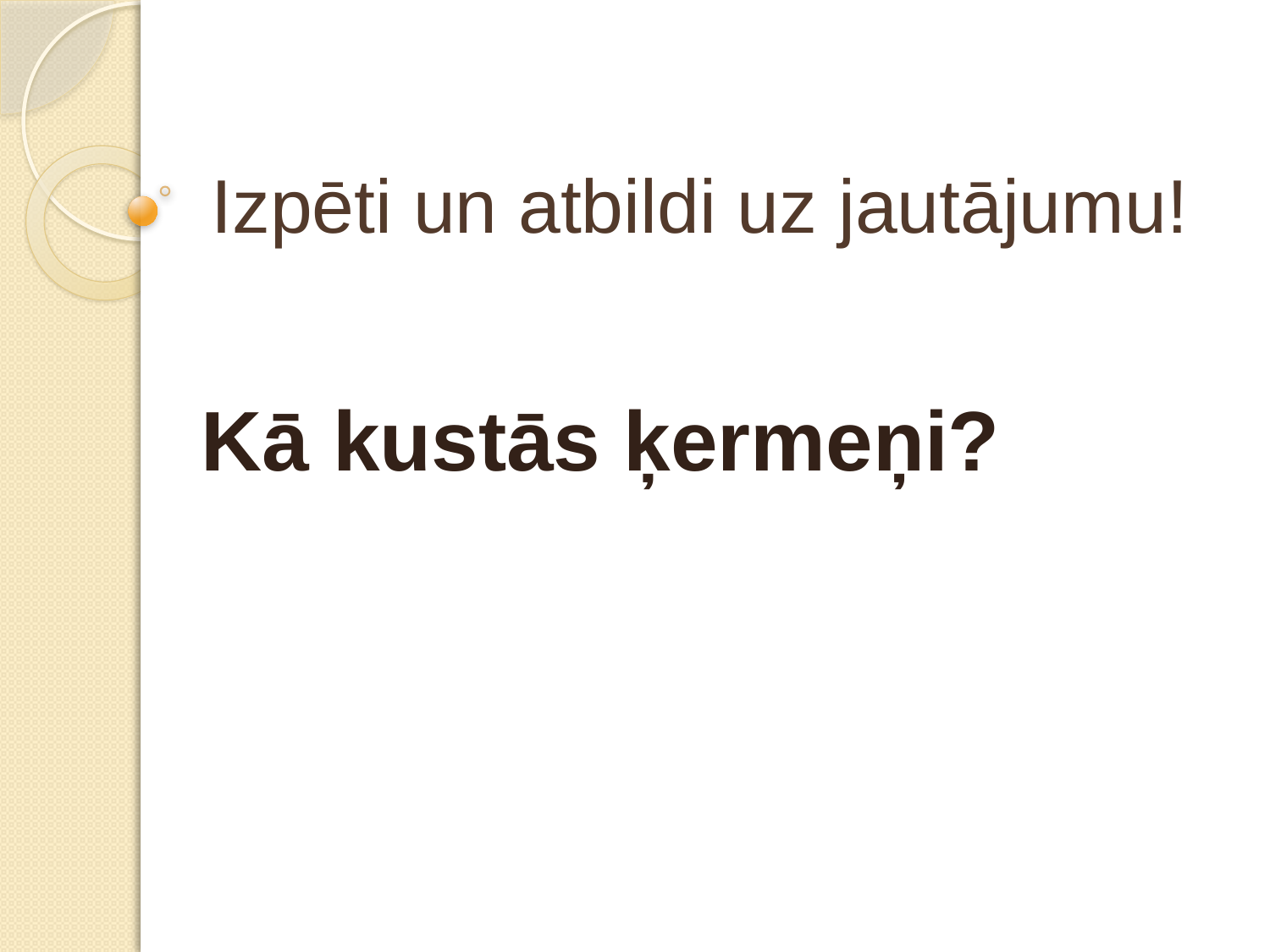

# Izpēti un atbildi uz jautājumu!
Kā kustās ķermeņi?